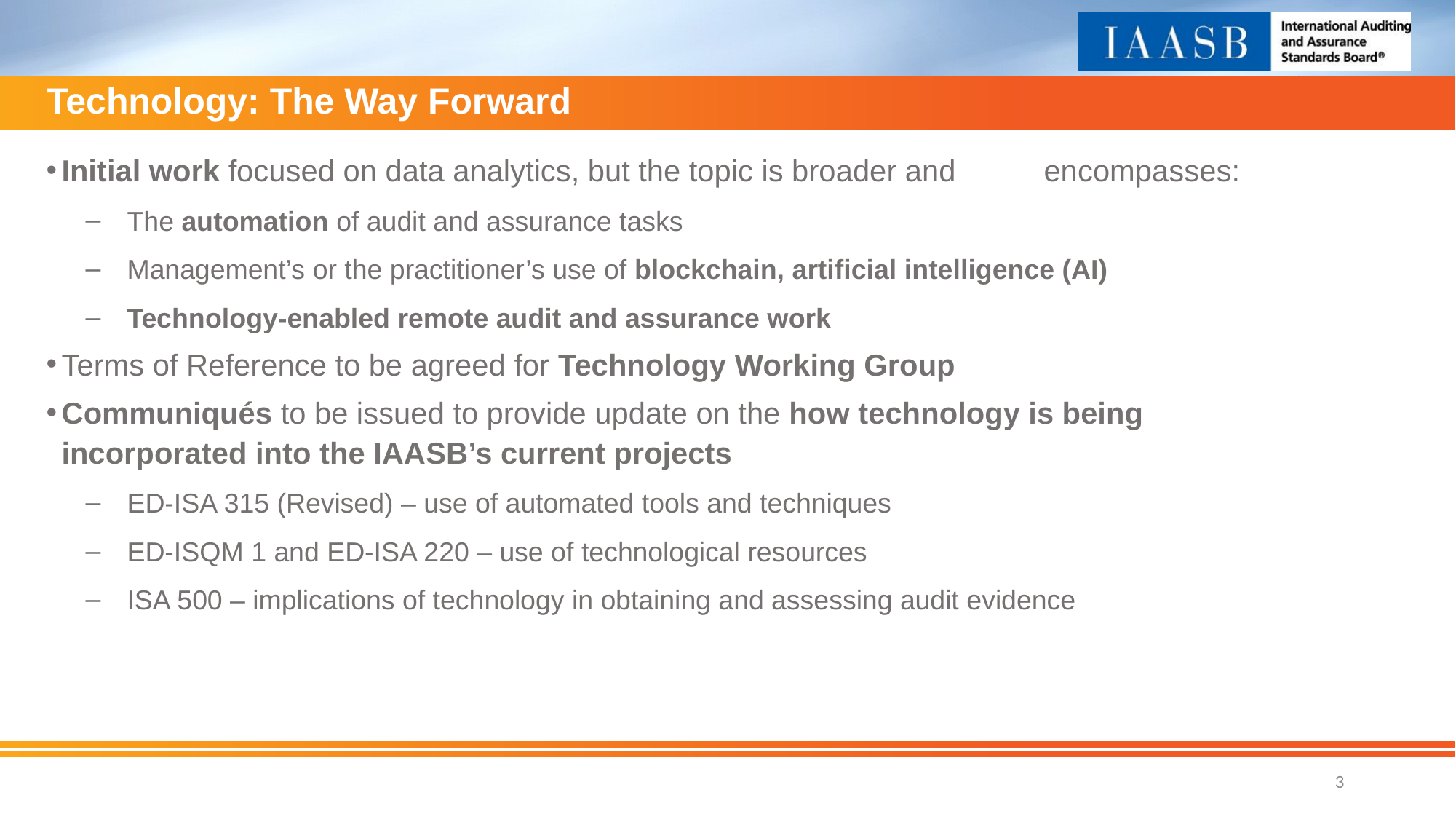

Technology: The Way Forward
Initial work focused on data analytics, but the topic is broader and 	encompasses:
The automation of audit and assurance tasks
Management’s or the practitioner’s use of blockchain, artificial intelligence (AI)
Technology-enabled remote audit and assurance work
Terms of Reference to be agreed for Technology Working Group
Communiqués to be issued to provide update on the how technology is being 	incorporated into the IAASB’s current projects
ED-ISA 315 (Revised) – use of automated tools and techniques
ED-ISQM 1 and ED-ISA 220 – use of technological resources
ISA 500 – implications of technology in obtaining and assessing audit evidence

3